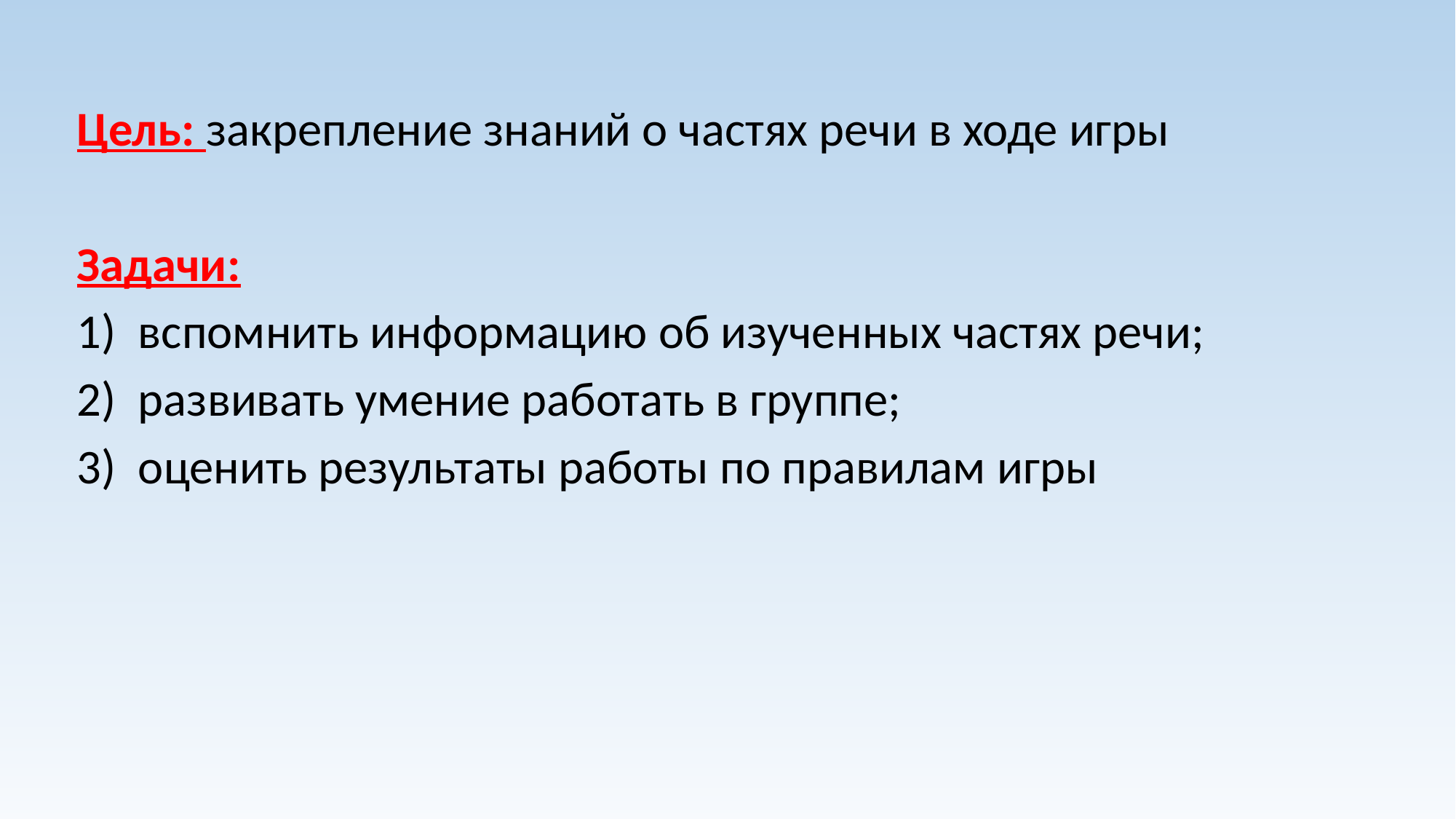

Цель: закрепление знаний о частях речи в ходе игры

Задачи:
вспомнить информацию об изученных частях речи;
развивать умение работать в группе;
оценить результаты работы по правилам игры